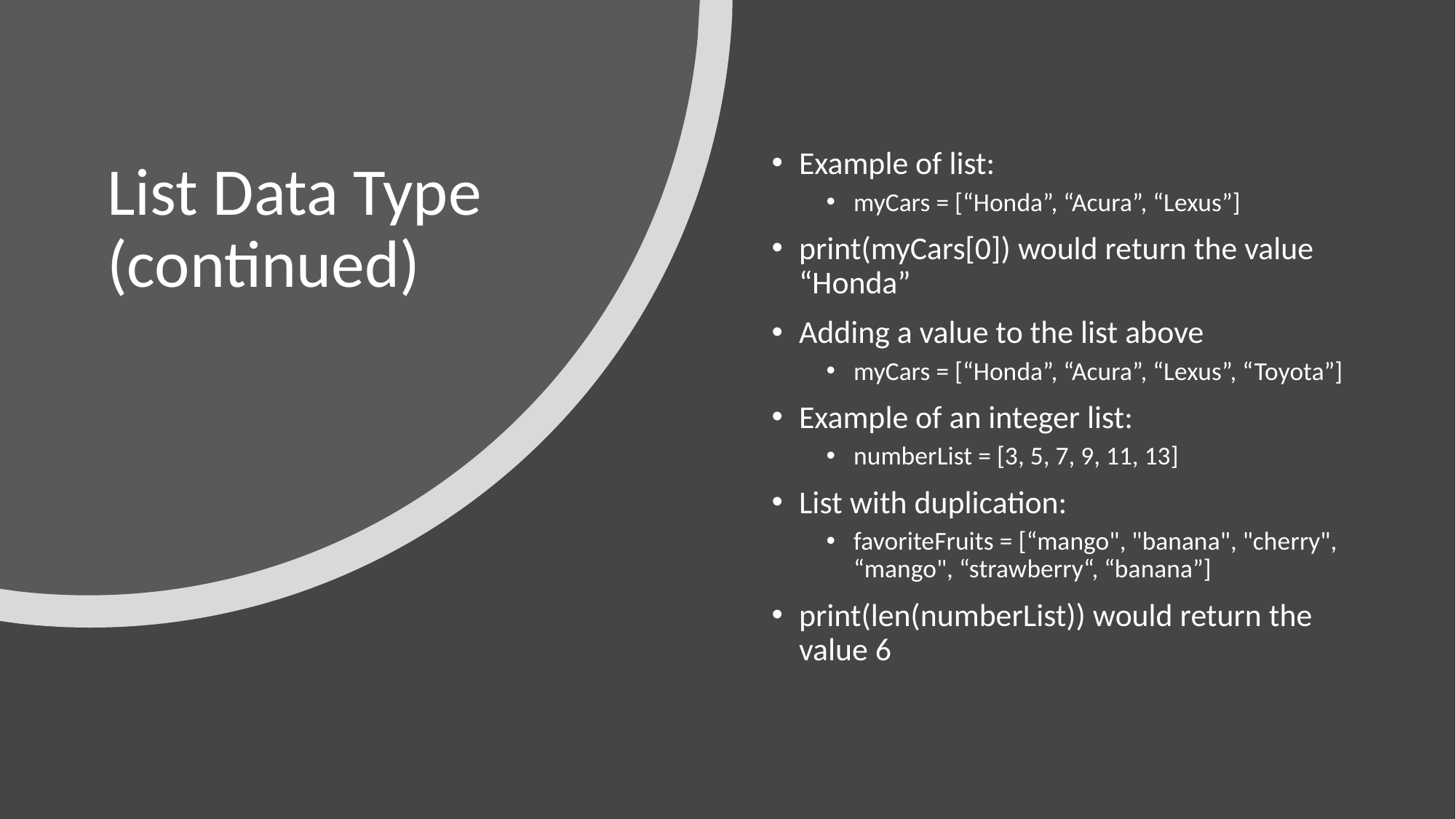

# List Data Type (continued)
Example of list:
myCars = [“Honda”, “Acura”, “Lexus”]
print(myCars[0]) would return the value “Honda”
Adding a value to the list above
myCars = [“Honda”, “Acura”, “Lexus”, “Toyota”]
Example of an integer list:
numberList = [3, 5, 7, 9, 11, 13]
List with duplication:
favoriteFruits = [“mango", "banana", "cherry", “mango", “strawberry“, “banana”]
print(len(numberList)) would return the value 6